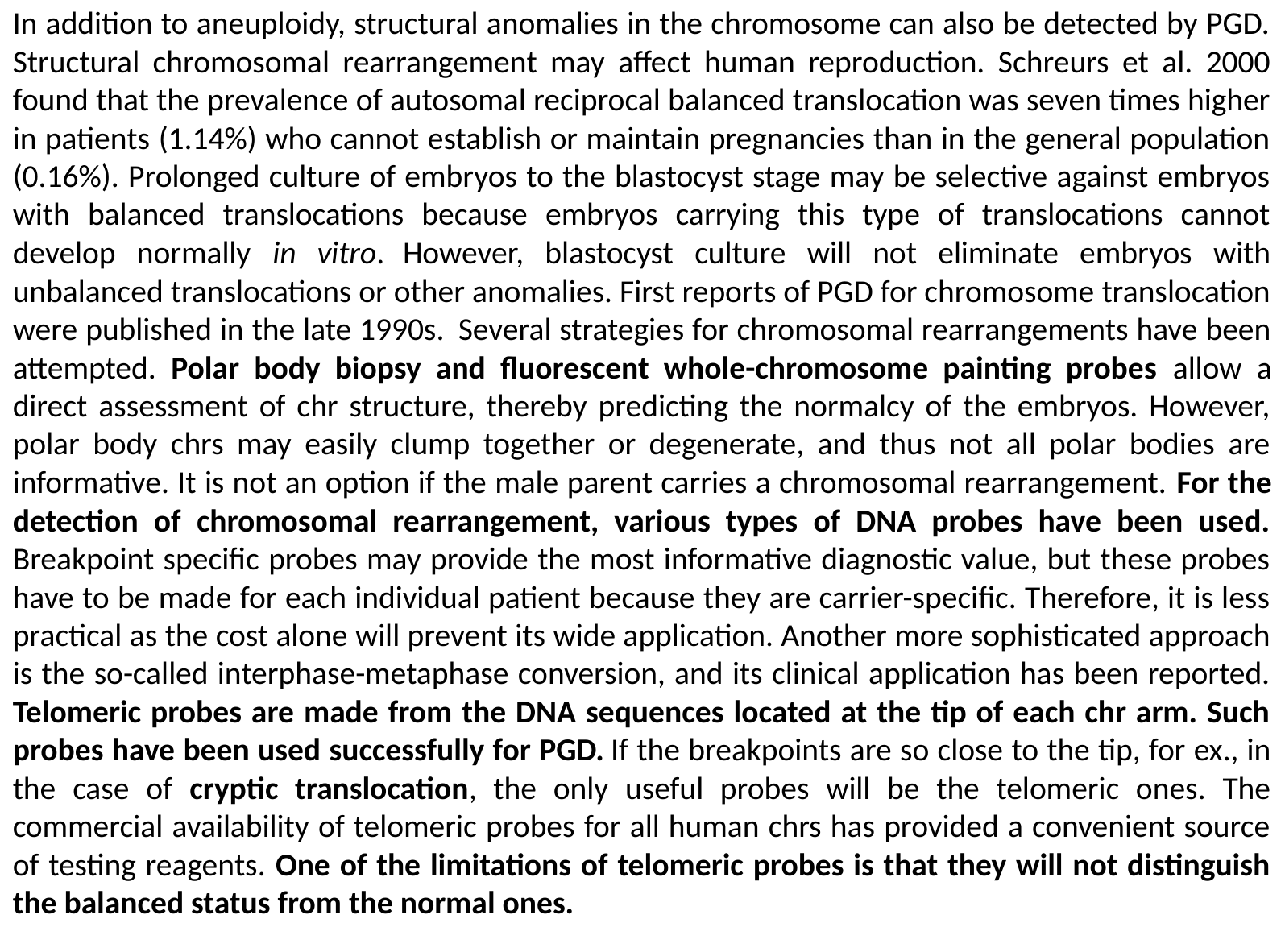

In addition to aneuploidy, structural anomalies in the chromosome can also be detected by PGD. Structural chromosomal rearrangement may affect human reproduction. Schreurs et al. 2000 found that the prevalence of autosomal reciprocal balanced translocation was seven times higher in patients (1.14%) who cannot establish or maintain pregnancies than in the general population (0.16%). Prolonged culture of embryos to the blastocyst stage may be selective against embryos with balanced translocations because embryos carrying this type of translocations cannot develop normally in vitro. However, blastocyst culture will not eliminate embryos with unbalanced translocations or other anomalies. First reports of PGD for chromosome translocation were published in the late 1990s.  Several strategies for chromosomal rearrangements have been attempted. Polar body biopsy and fluorescent whole-chromosome painting probes allow a direct assessment of chr structure, thereby predicting the normalcy of the embryos. However, polar body chrs may easily clump together or degenerate, and thus not all polar bodies are informative. It is not an option if the male parent carries a chromosomal rearrangement. For the detection of chromosomal rearrangement, various types of DNA probes have been used. Breakpoint specific probes may provide the most informative diagnostic value, but these probes have to be made for each individual patient because they are carrier-specific. Therefore, it is less practical as the cost alone will prevent its wide application. Another more sophisticated approach is the so-called interphase-metaphase conversion, and its clinical application has been reported. Telomeric probes are made from the DNA sequences located at the tip of each chr arm. Such probes have been used successfully for PGD. If the breakpoints are so close to the tip, for ex., in the case of cryptic translocation, the only useful probes will be the telomeric ones. The commercial availability of telomeric probes for all human chrs has provided a convenient source of testing reagents. One of the limitations of telomeric probes is that they will not distinguish the balanced status from the normal ones.